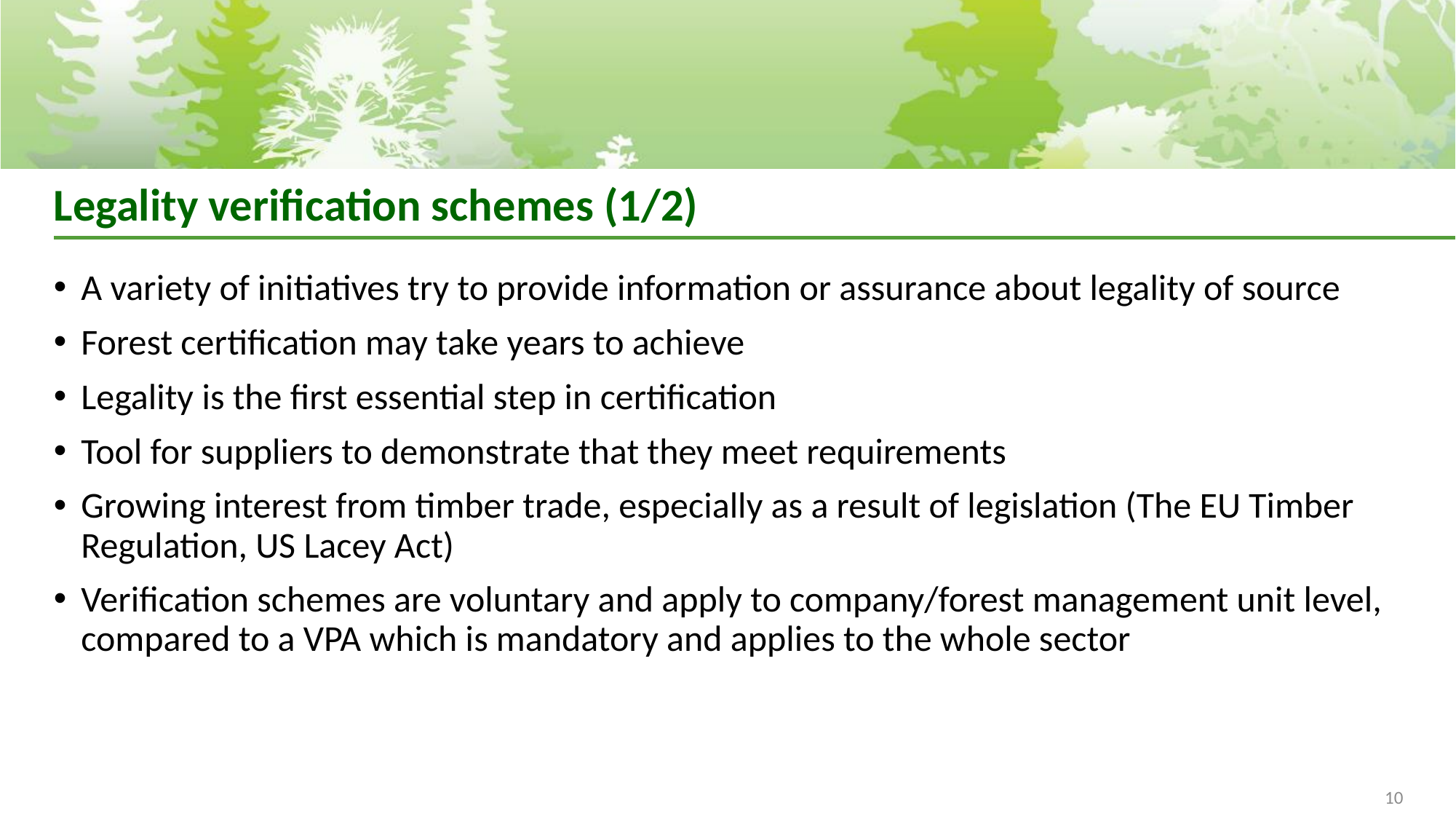

# Legality verification schemes (1/2)
A variety of initiatives try to provide information or assurance about legality of source
Forest certification may take years to achieve
Legality is the first essential step in certification
Tool for suppliers to demonstrate that they meet requirements
Growing interest from timber trade, especially as a result of legislation (The EU Timber Regulation, US Lacey Act)
Verification schemes are voluntary and apply to company/forest management unit level, compared to a VPA which is mandatory and applies to the whole sector
10